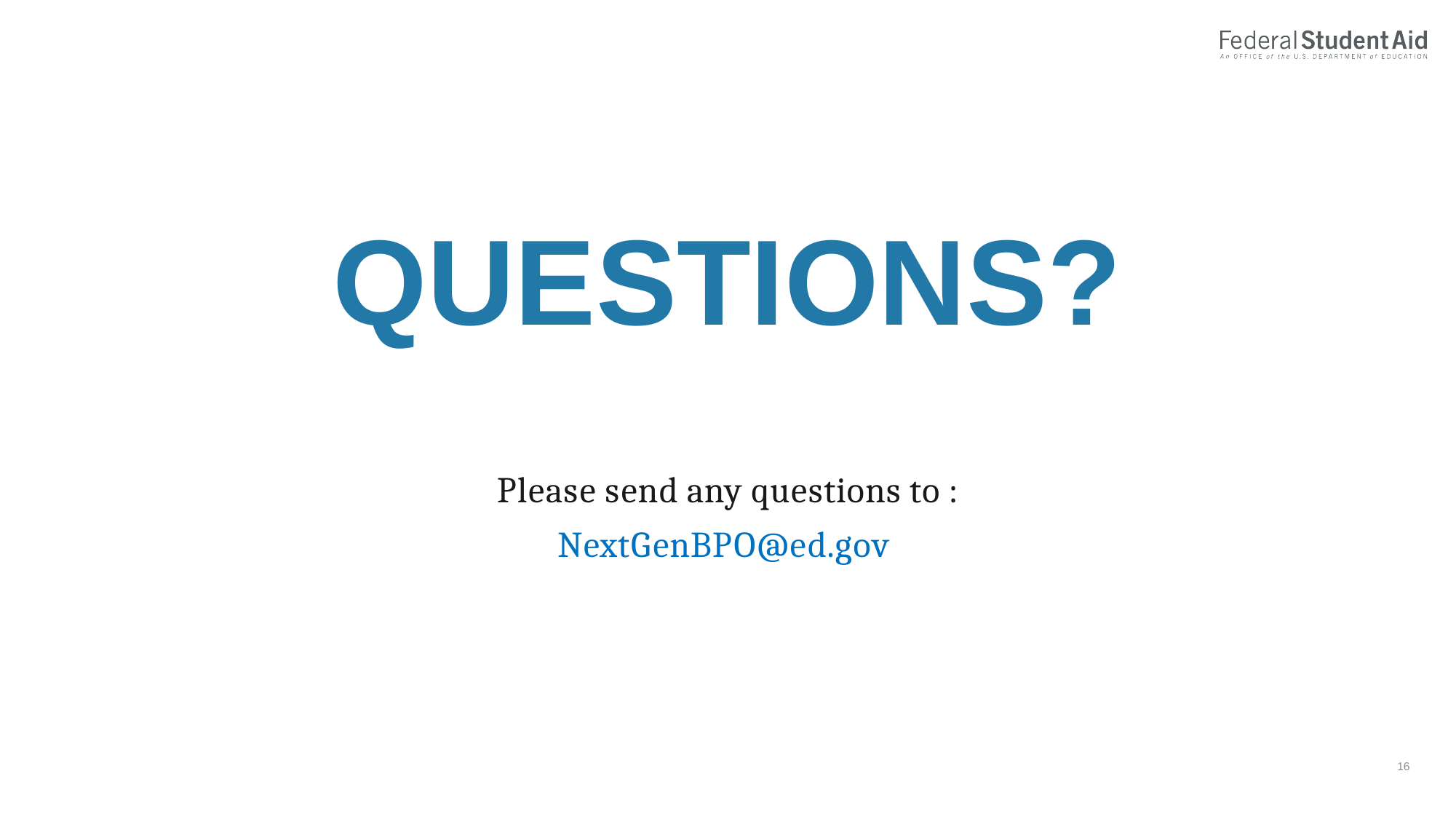

QUESTIONS?
Please send any questions to :
NextGenBPO@ed.gov
16